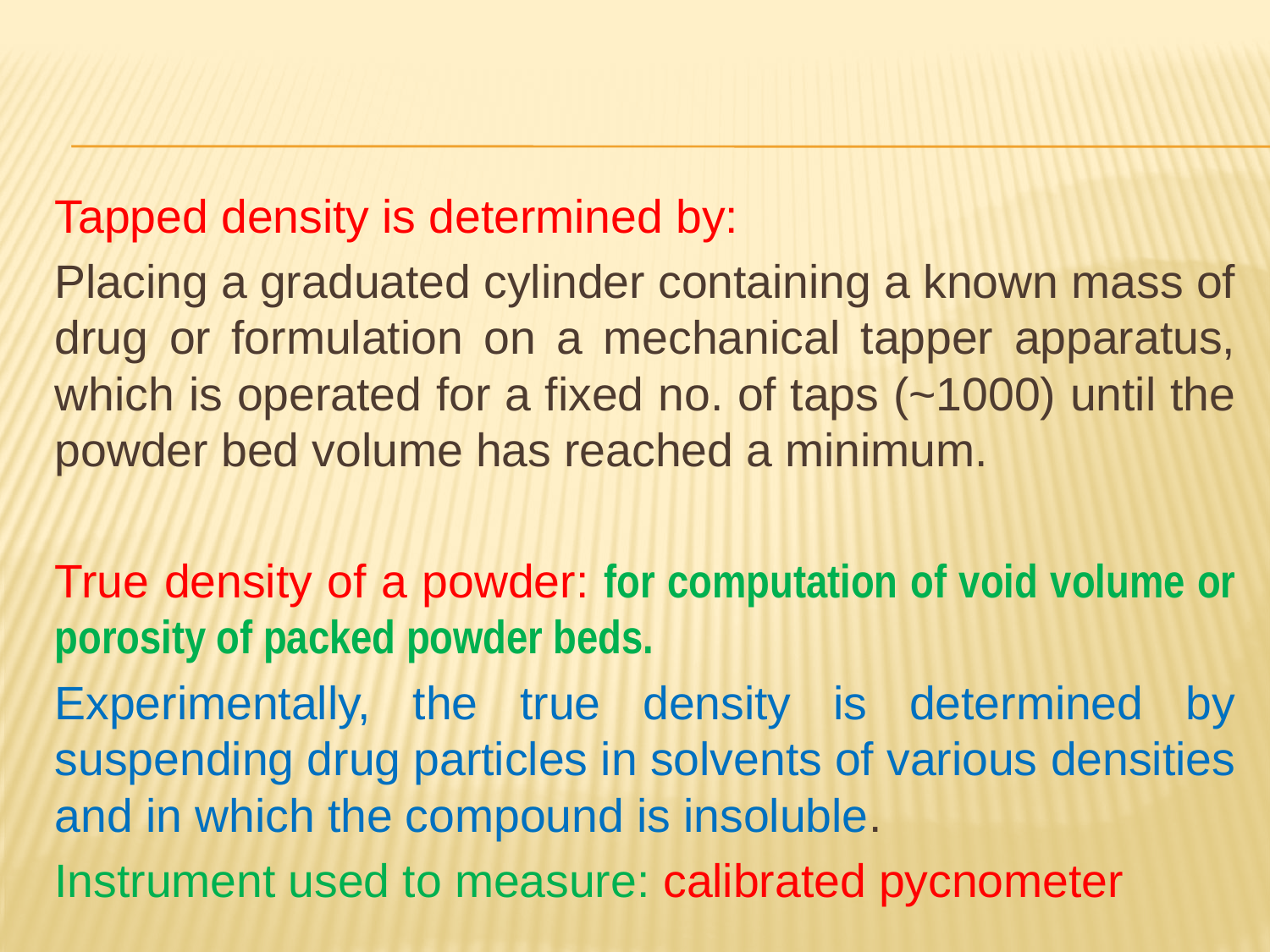

Tapped density is determined by:
Placing a graduated cylinder containing a known mass of drug or formulation on a mechanical tapper apparatus, which is operated for a fixed no. of taps (~1000) until the powder bed volume has reached a minimum.

True density of a powder: for computation of void volume or porosity of packed powder beds.
Experimentally, the true density is determined by suspending drug particles in solvents of various densities and in which the compound is insoluble.
Instrument used to measure: calibrated pycnometer